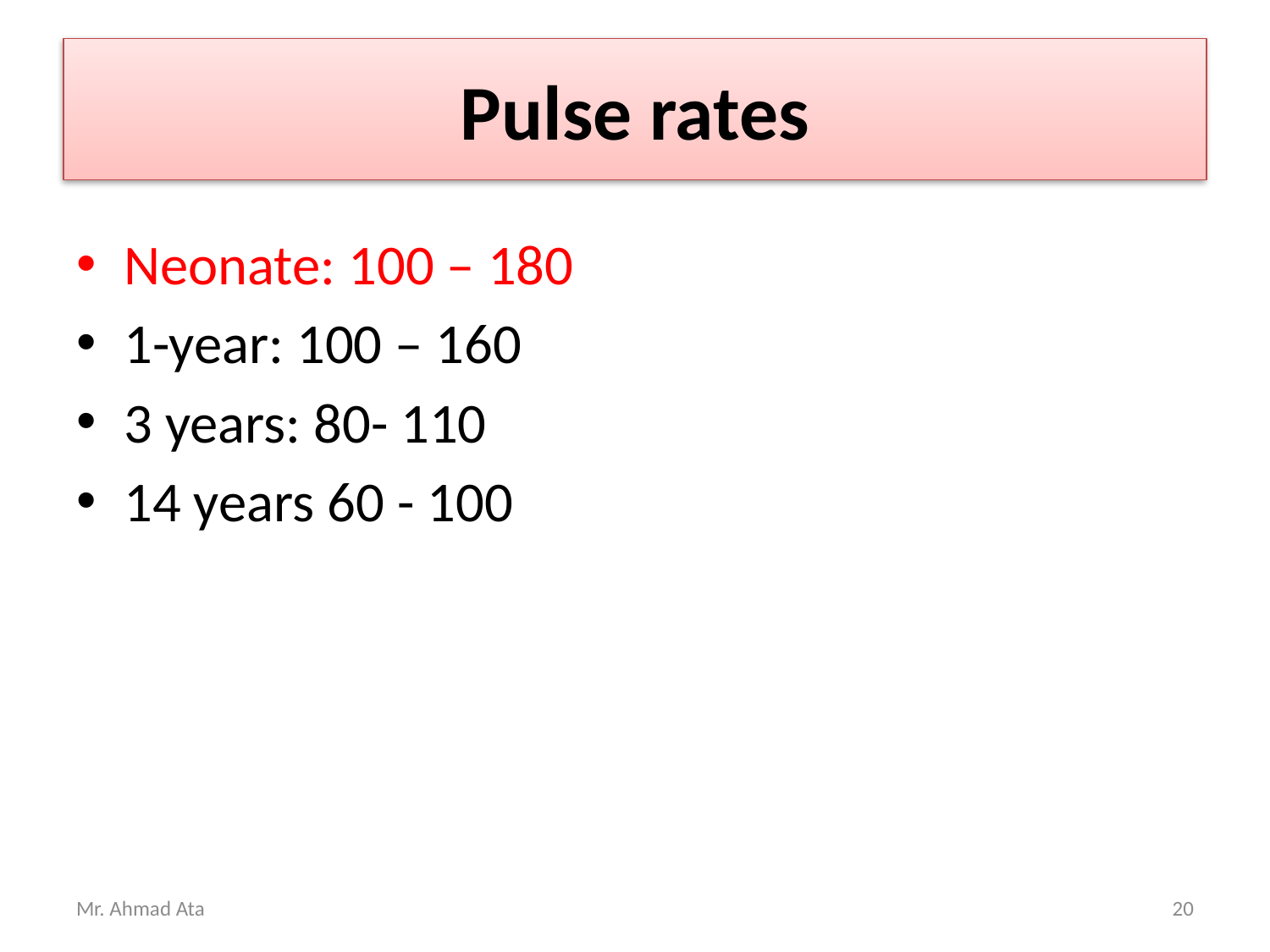

# Pulse rates
Neonate: 100 – 180
1-year: 100 – 160
3 years: 80- 110
14 years 60 - 100
Mr. Ahmad Ata
20